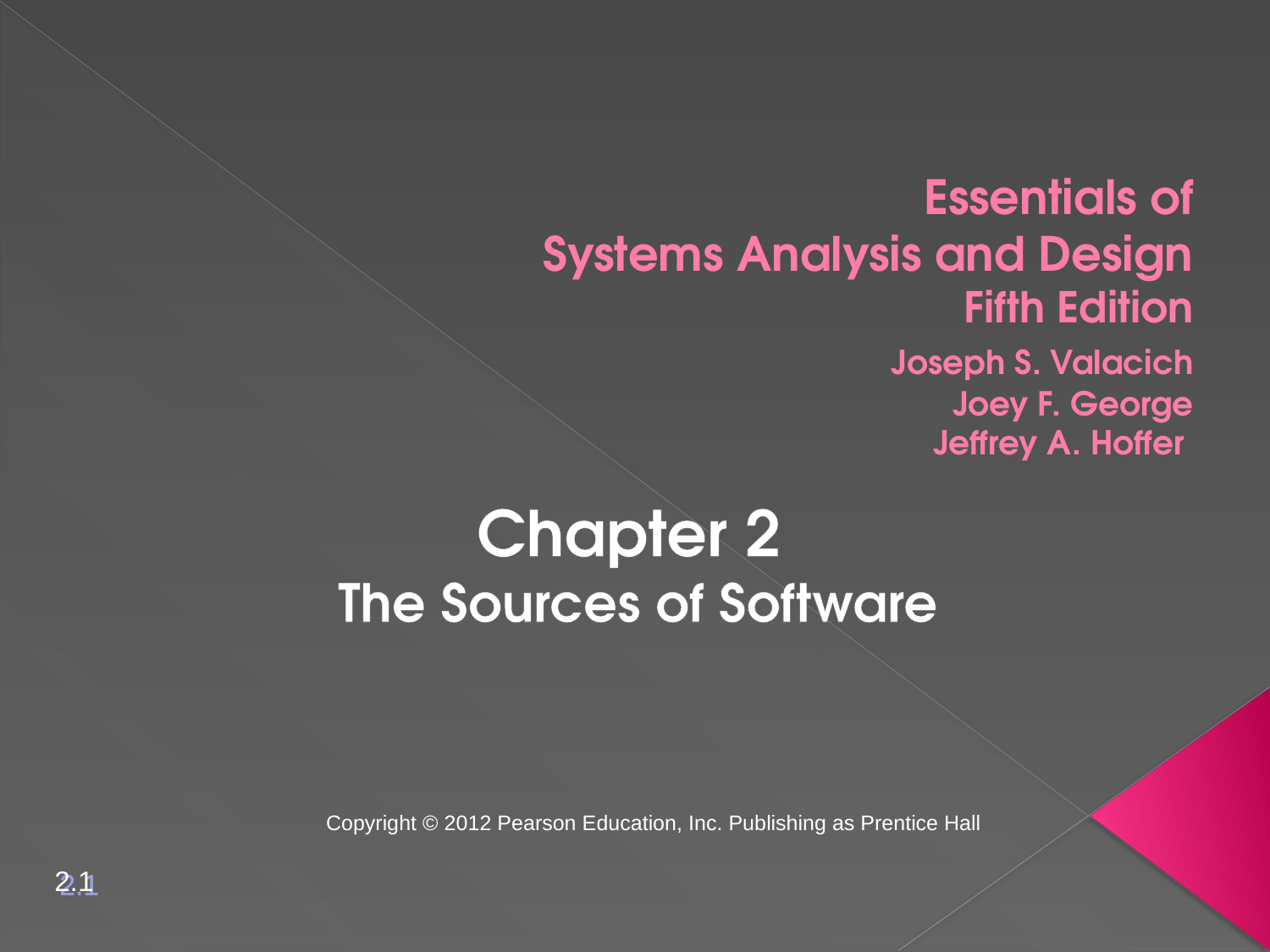

Essentials of
Systems Analysis and Design
Fifth Edition
 Joseph S. Valacich
Joey F. George
Jeffrey A. Hoffer
Chapter 2
The Sources of Software
Copyright © 2012 Pearson Education, Inc. Publishing as Prentice Hall
2.1